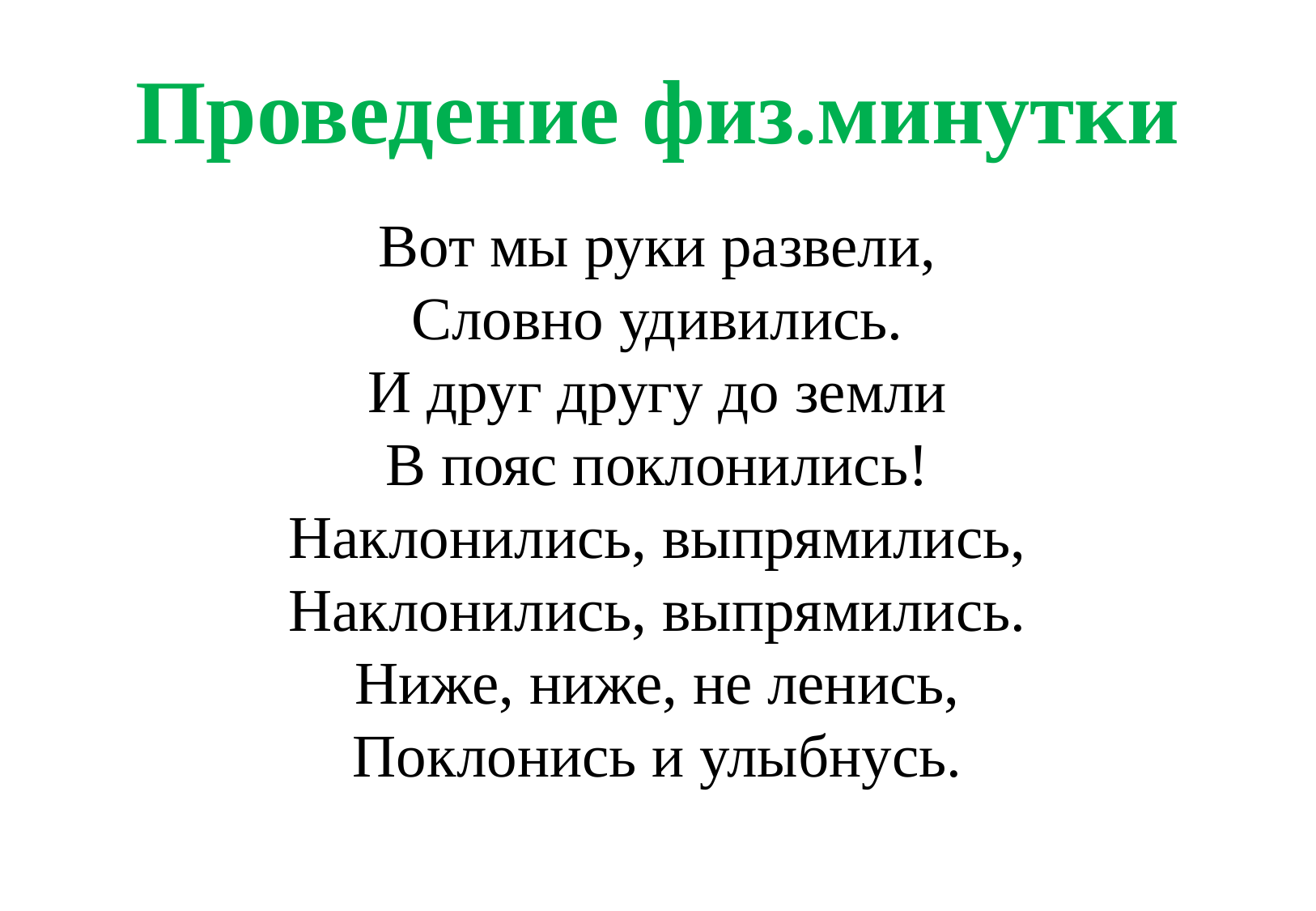

# Проведение физ.минутки
Вот мы руки развели,
Словно удивились.
И друг другу до земли
В пояс поклонились!
Наклонились, выпрямились,
Наклонились, выпрямились.
Ниже, ниже, не ленись,
Поклонись и улыбнусь.